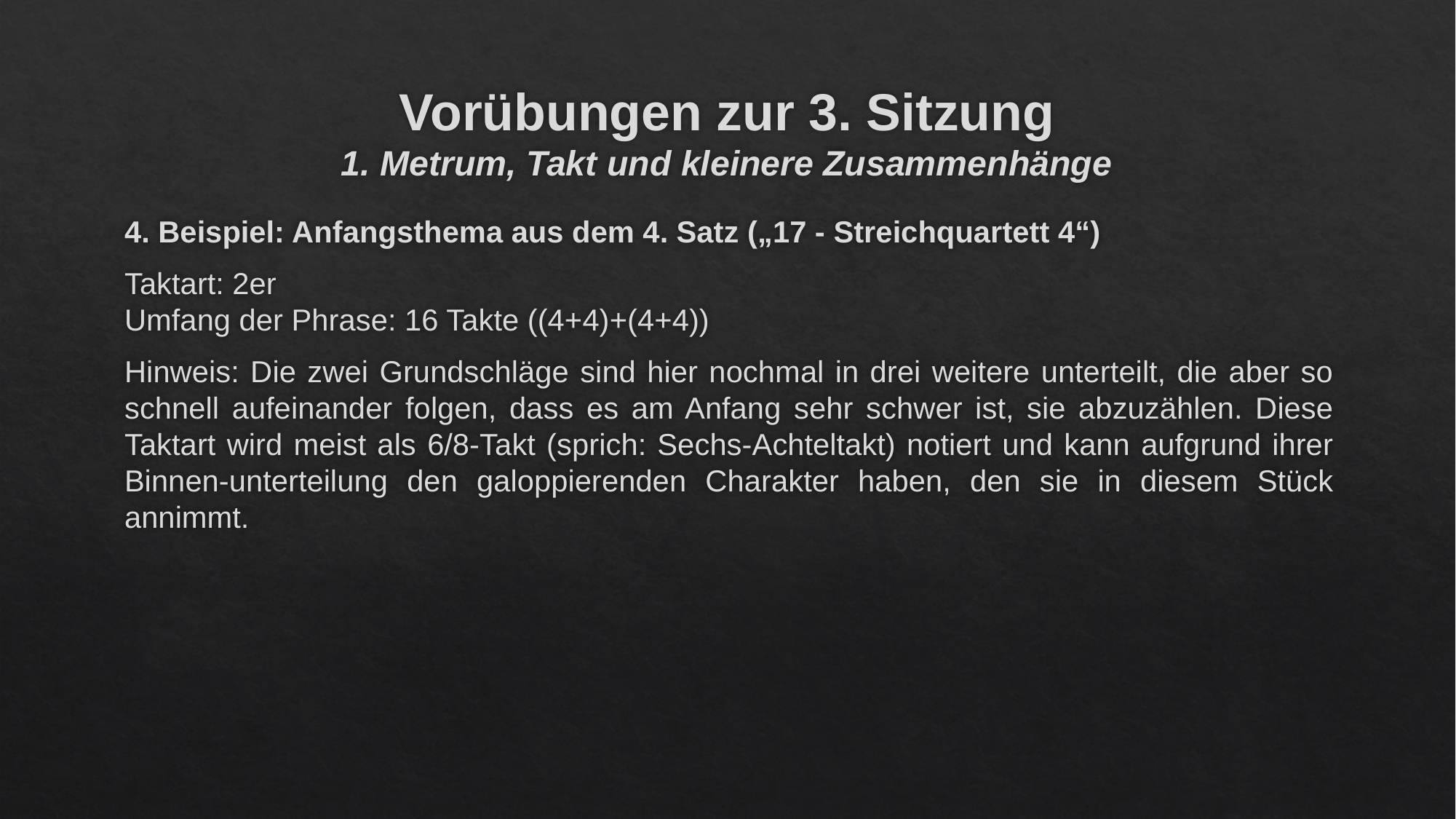

# Vorübungen zur 3. Sitzung 1. Metrum, Takt und kleinere Zusammenhänge
4. Beispiel: Anfangsthema aus dem 4. Satz („17 - Streichquartett 4“)
Taktart: 2er
Umfang der Phrase: 16 Takte ((4+4)+(4+4))
Hinweis: Die zwei Grundschläge sind hier nochmal in drei weitere unterteilt, die aber so schnell aufeinander folgen, dass es am Anfang sehr schwer ist, sie abzuzählen. Diese Taktart wird meist als 6/8-Takt (sprich: Sechs-Achteltakt) notiert und kann aufgrund ihrer Binnen-unterteilung den galoppierenden Charakter haben, den sie in diesem Stück annimmt.